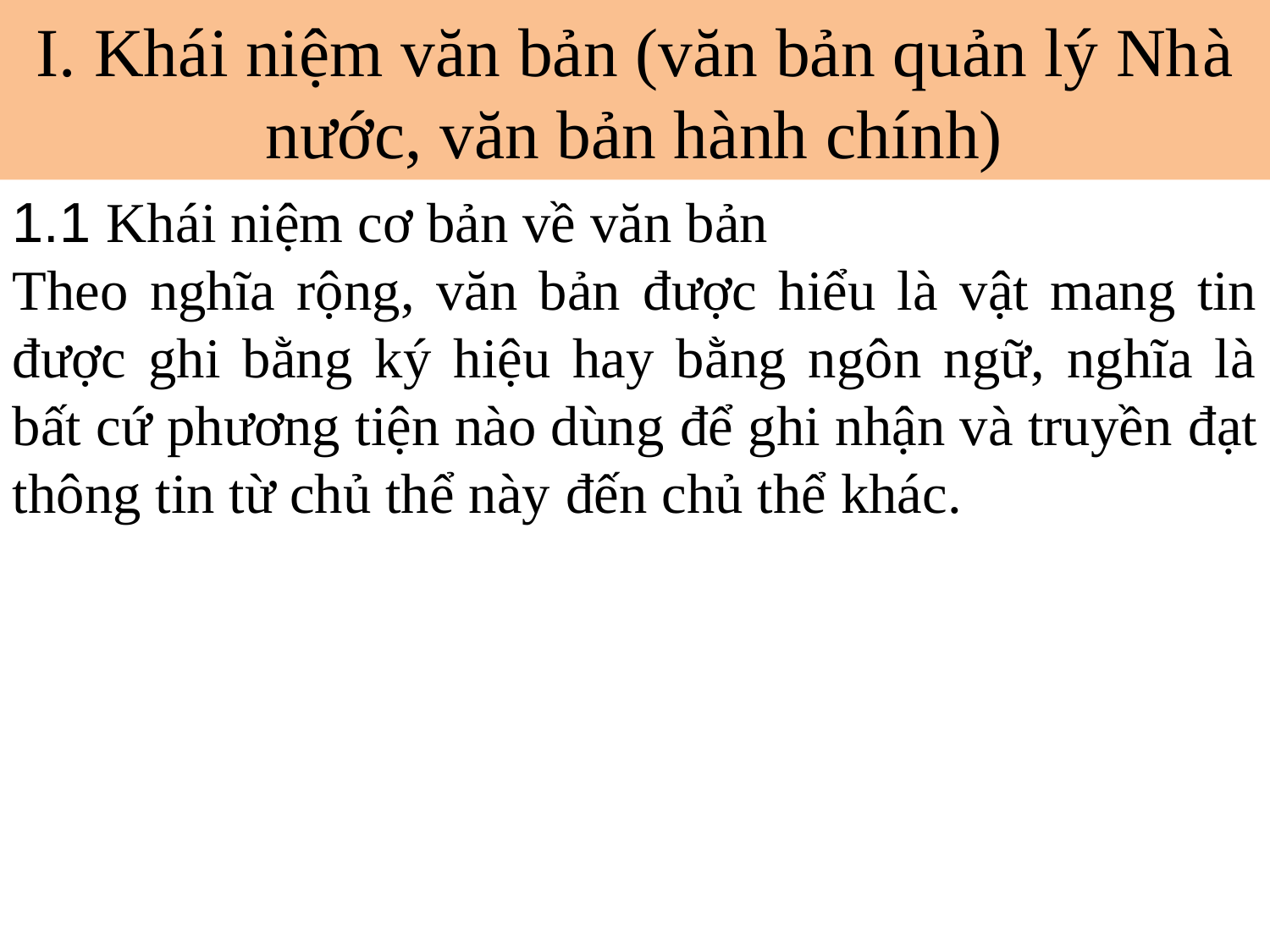

# I. Khái niệm văn bản (văn bản quản lý Nhà nước, văn bản hành chính)
1.1 Khái niệm cơ bản về văn bản
Theo nghĩa rộng, văn bản được hiểu là vật mang tin được ghi bằng ký hiệu hay bằng ngôn ngữ, nghĩa là bất cứ phương tiện nào dùng để ghi nhận và truyền đạt thông tin từ chủ thể này đến chủ thể khác.